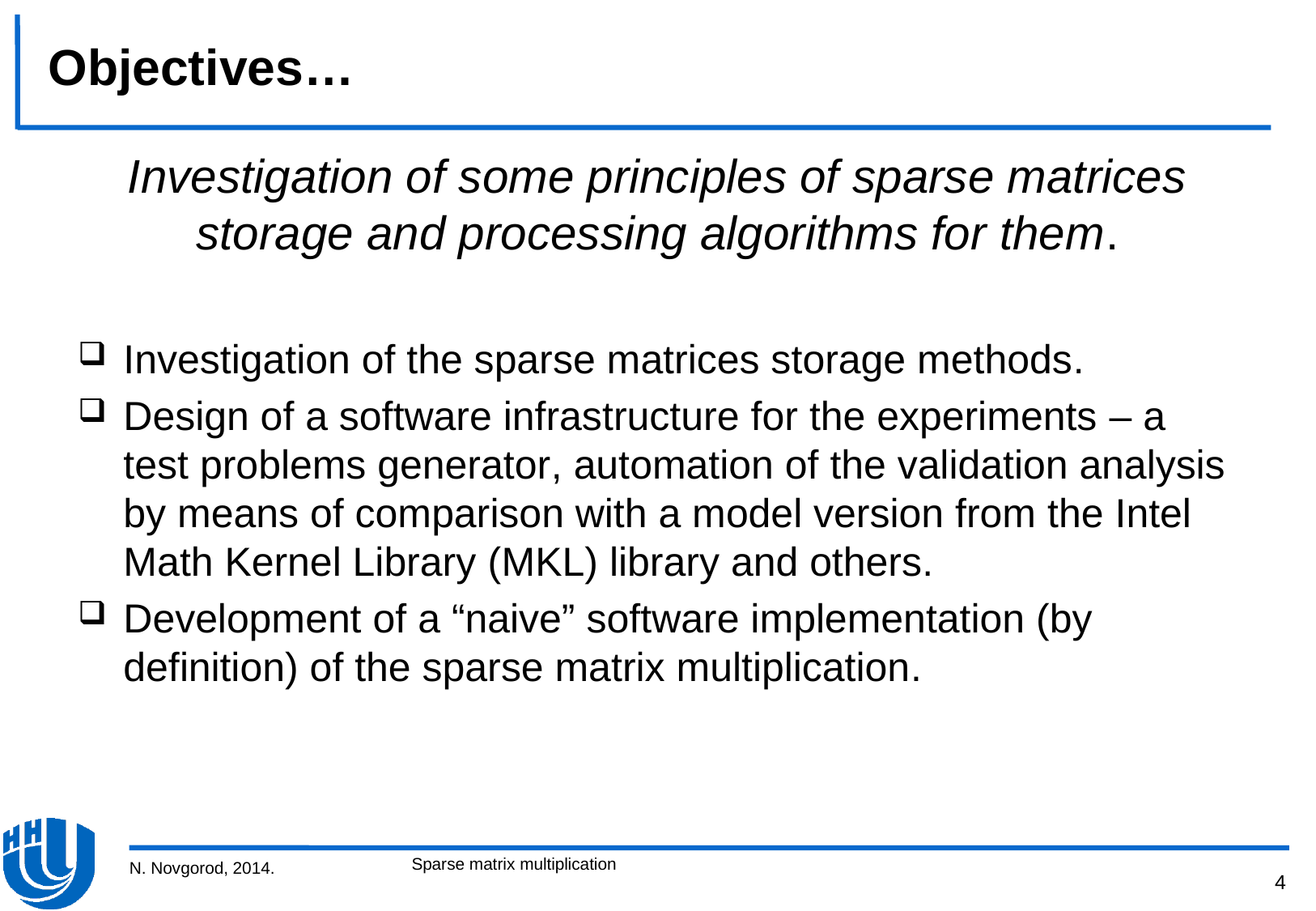

# Objectives…
Investigation of some principles of sparse matrices storage and processing algorithms for them.

Investigation of the sparse matrices storage methods.
Design of a software infrastructure for the experiments – a test problems generator, automation of the validation analysis by means of comparison with a model version from the Intel Math Kernel Library (MKL) library and others.
Development of a “naive” software implementation (by definition) of the sparse matrix multiplication.
Sparse matrix multiplication
N. Novgorod, 2014.
4